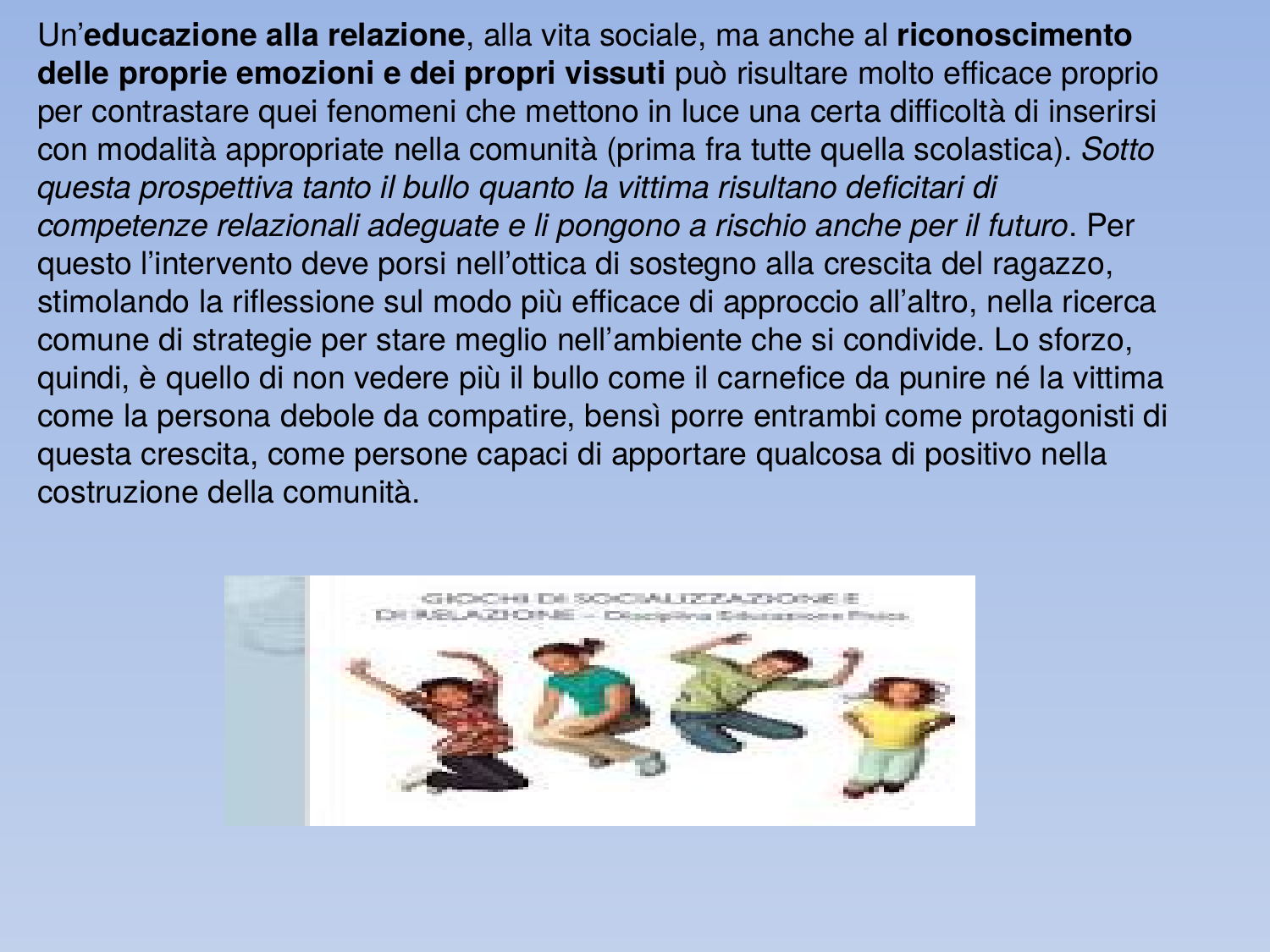

Un’educazione alla relazione, alla vita sociale, ma anche al riconoscimento delle proprie emozioni e dei propri vissuti può risultare molto efficace proprio per contrastare quei fenomeni che mettono in luce una certa difficoltà di inserirsi con modalità appropriate nella comunità (prima fra tutte quella scolastica). Sotto questa prospettiva tanto il bullo quanto la vittima risultano deficitari di competenze relazionali adeguate e li pongono a rischio anche per il futuro. Per questo l’intervento deve porsi nell’ottica di sostegno alla crescita del ragazzo, stimolando la riflessione sul modo più efficace di approccio all’altro, nella ricerca comune di strategie per stare meglio nell’ambiente che si condivide. Lo sforzo, quindi, è quello di non vedere più il bullo come il carnefice da punire né la vittima come la persona debole da compatire, bensì porre entrambi come protagonisti di questa crescita, come persone capaci di apportare qualcosa di positivo nella costruzione della comunità.